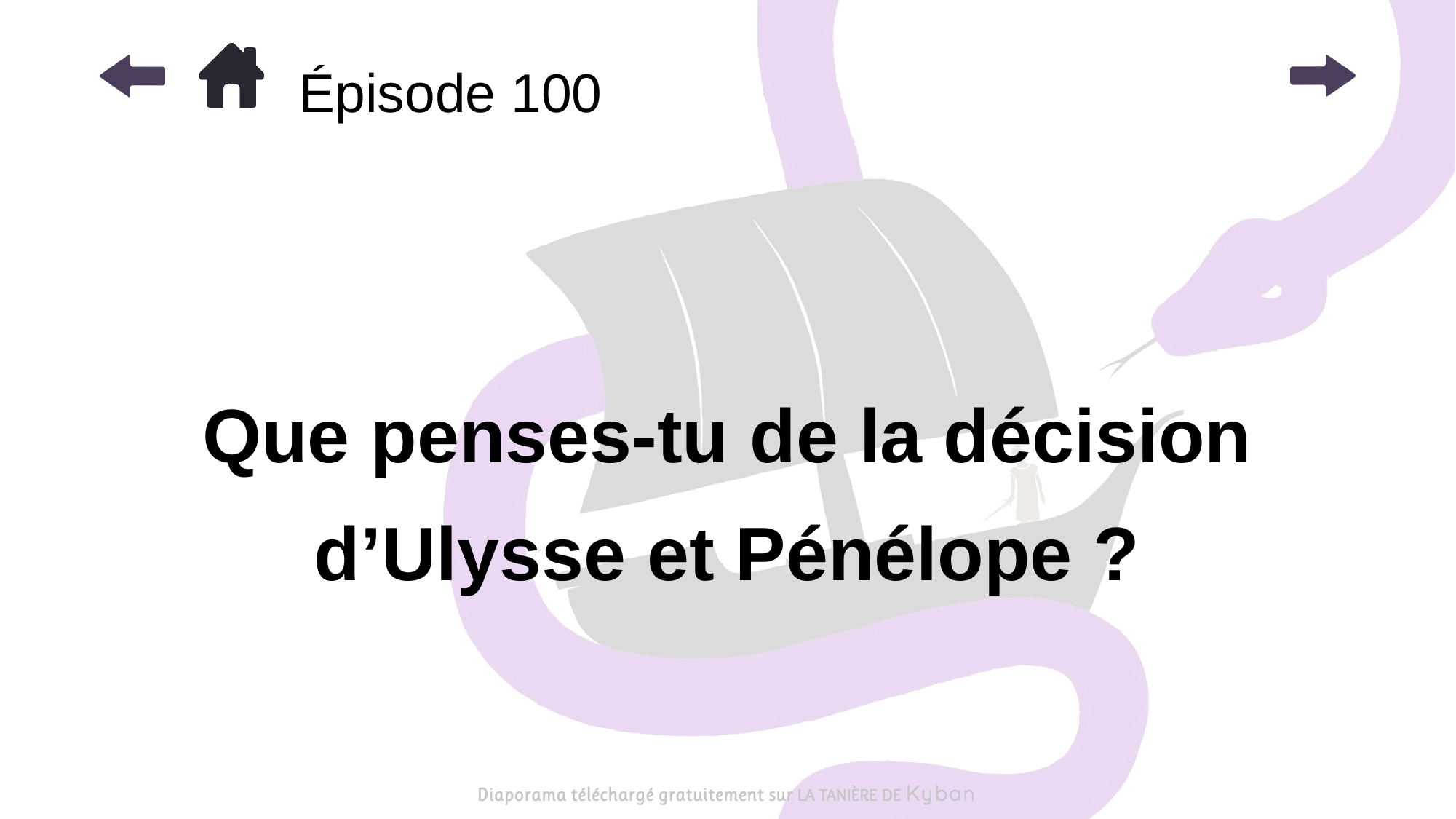

# Épisode 100
Que penses-tu de la décision d’Ulysse et Pénélope ?